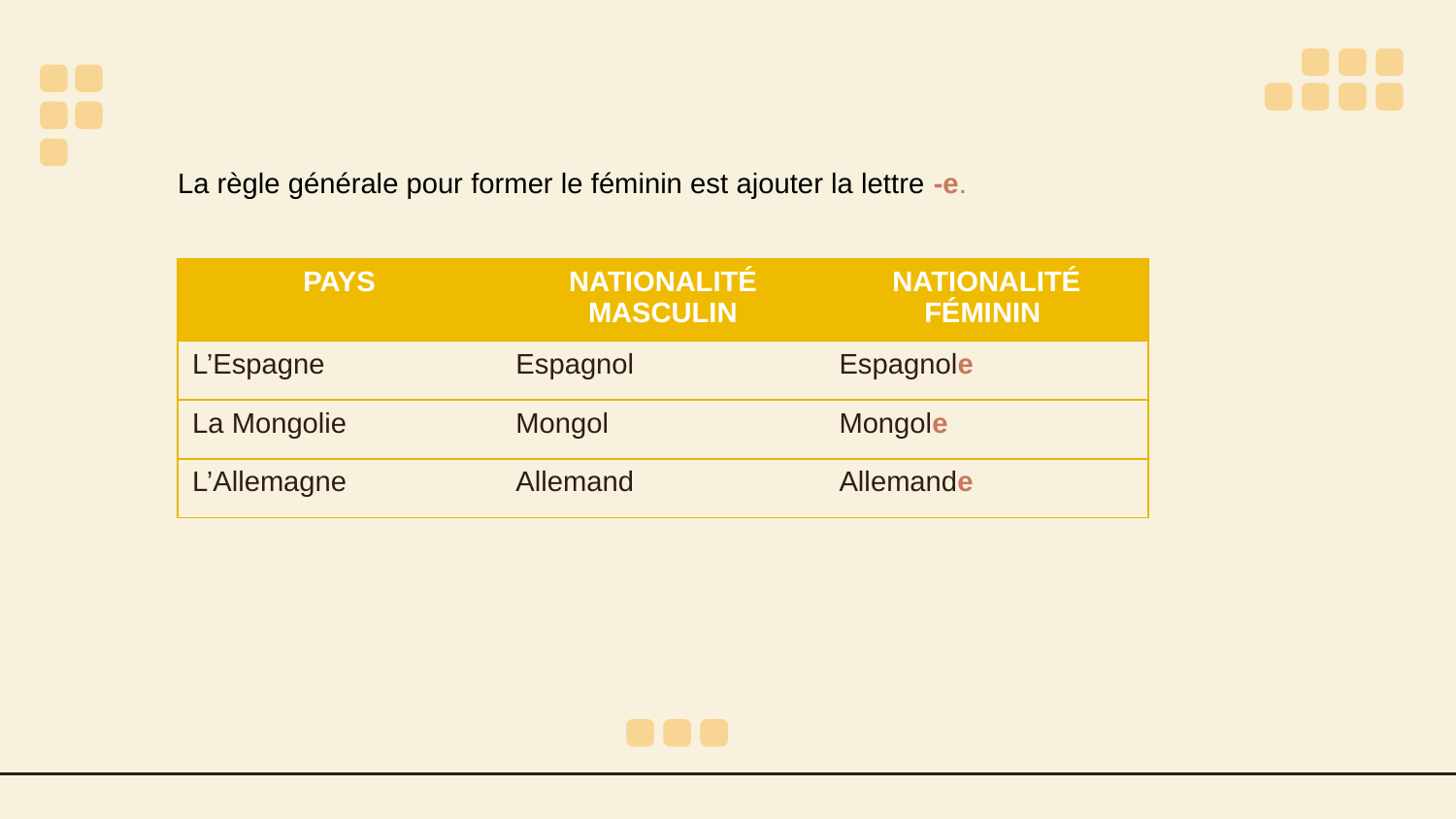

La règle générale pour former le féminin est ajouter la lettre -e.
| PAYS | NATIONALITÉ MASCULIN | NATIONALITÉ FÉMININ |
| --- | --- | --- |
| L’Espagne | Espagnol | Espagnole |
| La Mongolie | Mongol | Mongole |
| L’Allemagne | Allemand | Allemande |